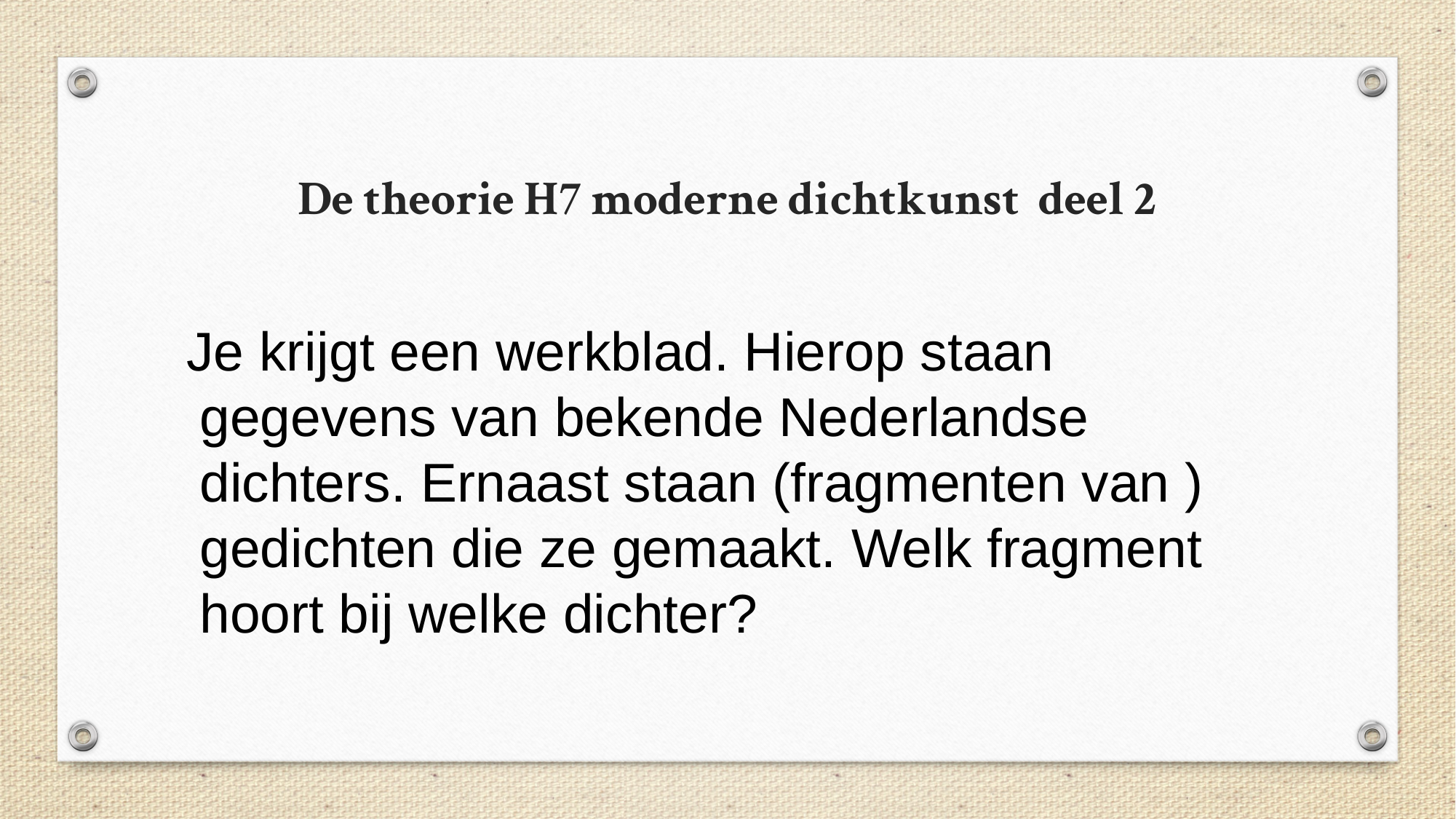

# De theorie H7 moderne dichtkunst  deel 2
Je krijgt een werkblad. Hierop staan gegevens van bekende Nederlandse dichters. Ernaast staan (fragmenten van ) gedichten die ze gemaakt. Welk fragment hoort bij welke dichter?